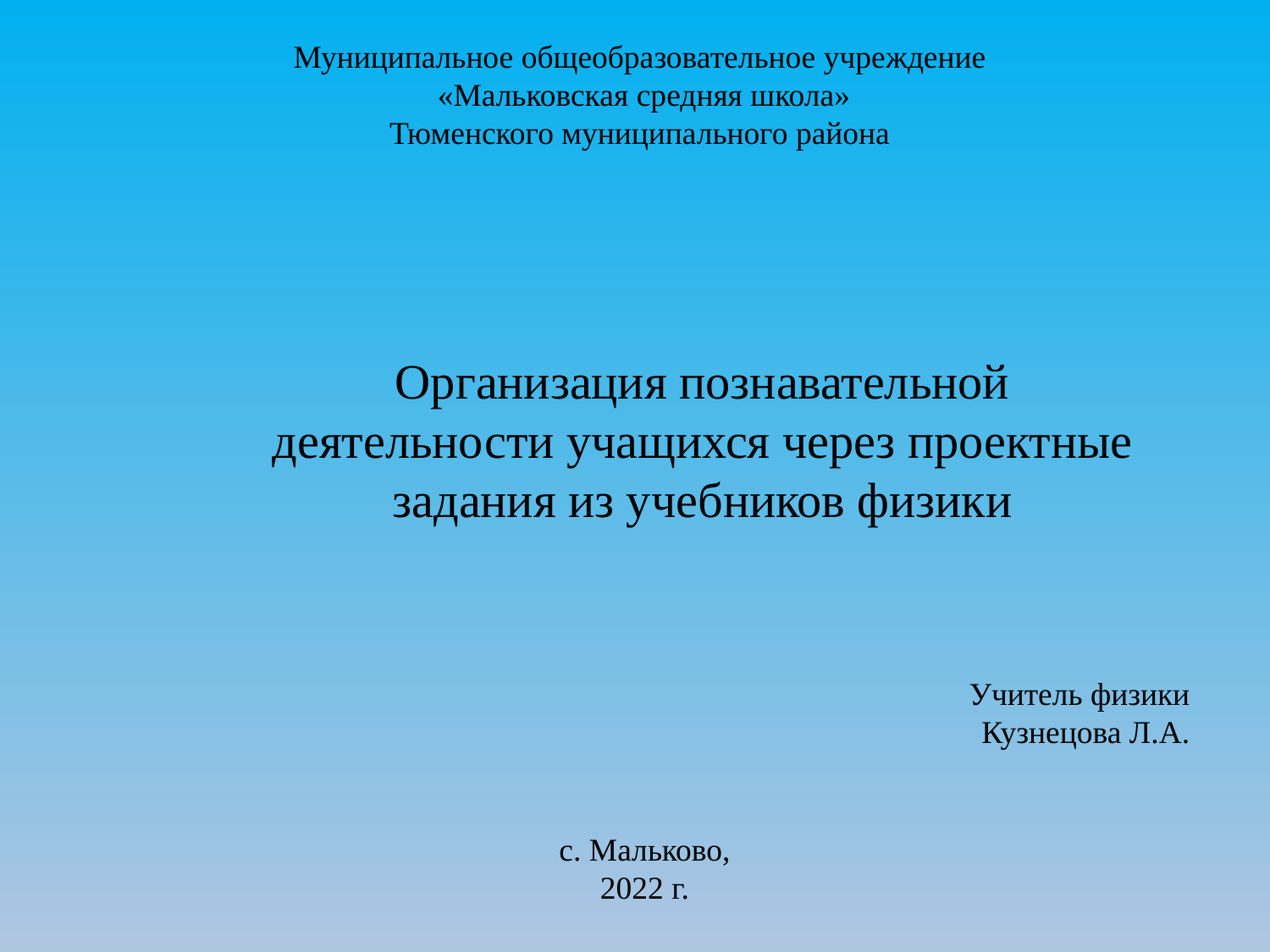

Муниципальное общеобразовательное учреждение
 «Мальковская средняя школа»
Тюменского муниципального района
Организация познавательной деятельности учащихся через проектные задания из учебников физики
Учитель физики
Кузнецова Л.А.
с. Мальково,
2022 г.